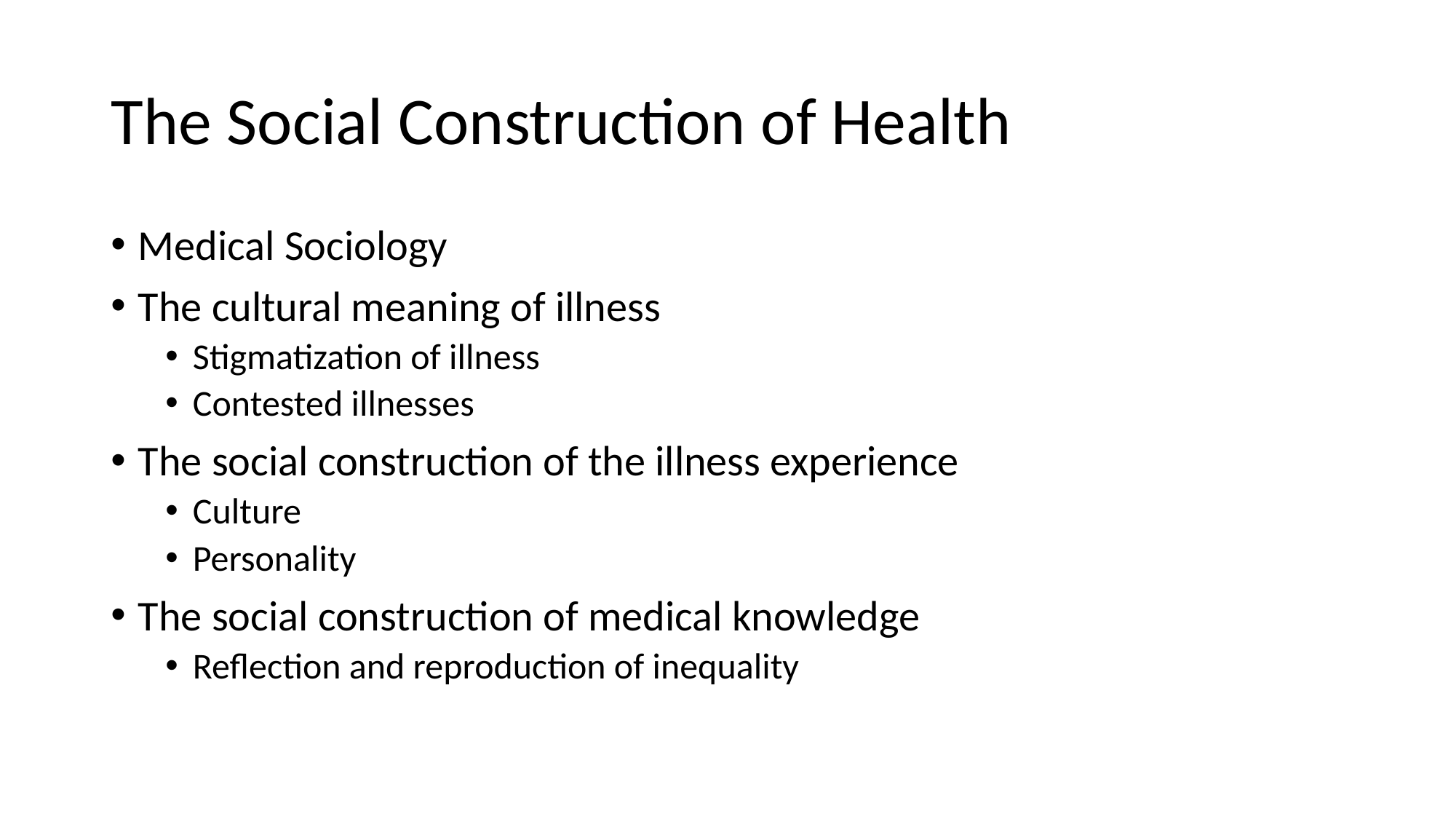

# The Social Construction of Health
Medical Sociology
The cultural meaning of illness
Stigmatization of illness
Contested illnesses
The social construction of the illness experience
Culture
Personality
The social construction of medical knowledge
Reflection and reproduction of inequality